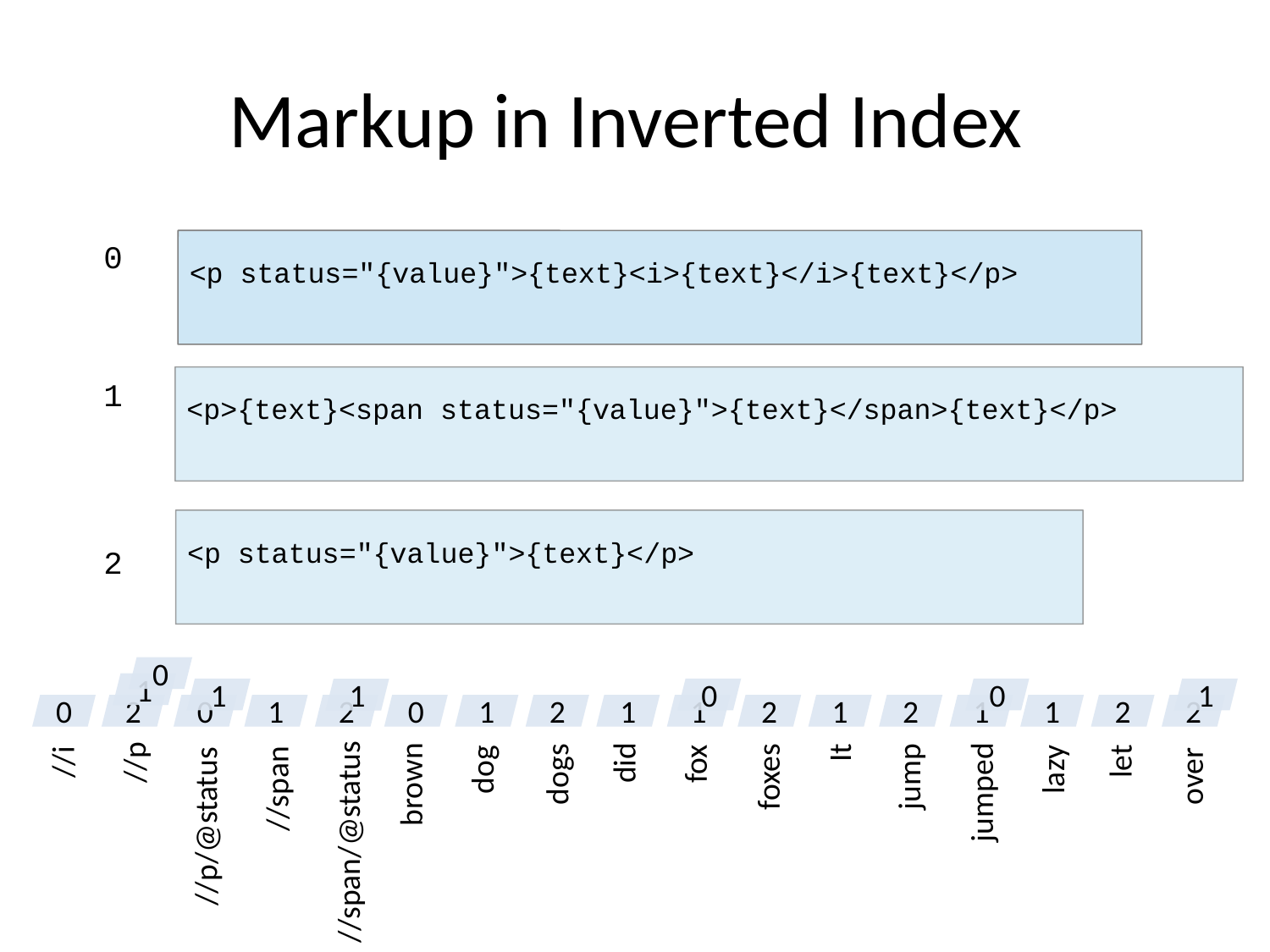

# Markup in Inverted Index

<p status="{value}">{text}<i>{text}</i>{text}</p>

0

<p>{text}<span status="{value}">{text}</span>{text}</p>

1

<p status="{value}">{text}</p>

2
0
1
1
0
0
1
1
It
0
2
0
1
2
0
1
2
1
1
2
1
2
1
1
2
2
//i
let
//p
did
fox
dog
lazy
dogs
over
foxes
jump
brown
//span
jumped
//p/@status
//span/@status